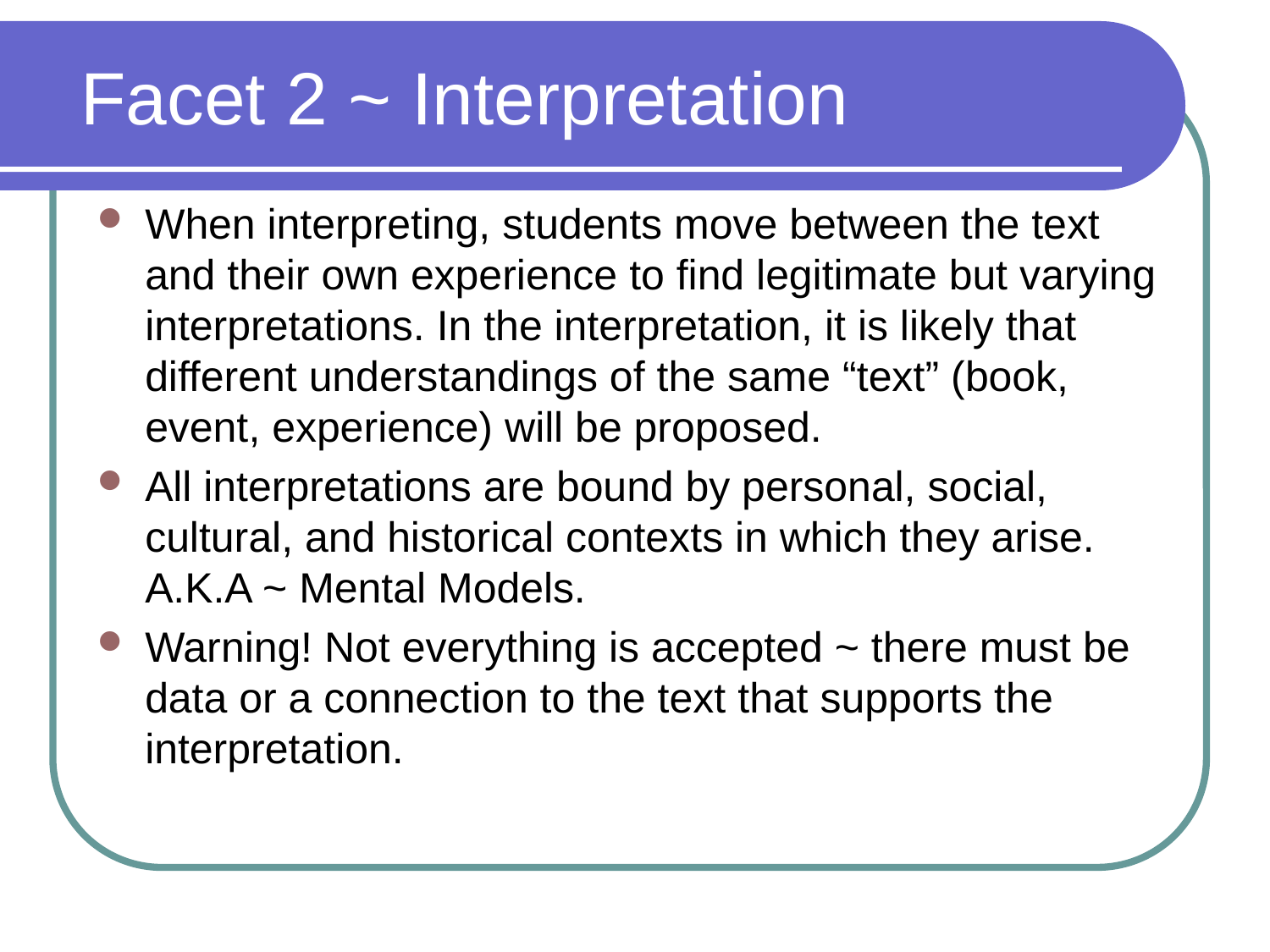

# Facet 2 ~ Interpretation
When interpreting, students move between the text and their own experience to find legitimate but varying interpretations. In the interpretation, it is likely that different understandings of the same “text” (book, event, experience) will be proposed.
All interpretations are bound by personal, social, cultural, and historical contexts in which they arise.  A.K.A ~ Mental Models.
Warning! Not everything is accepted ~ there must be data or a connection to the text that supports the interpretation.